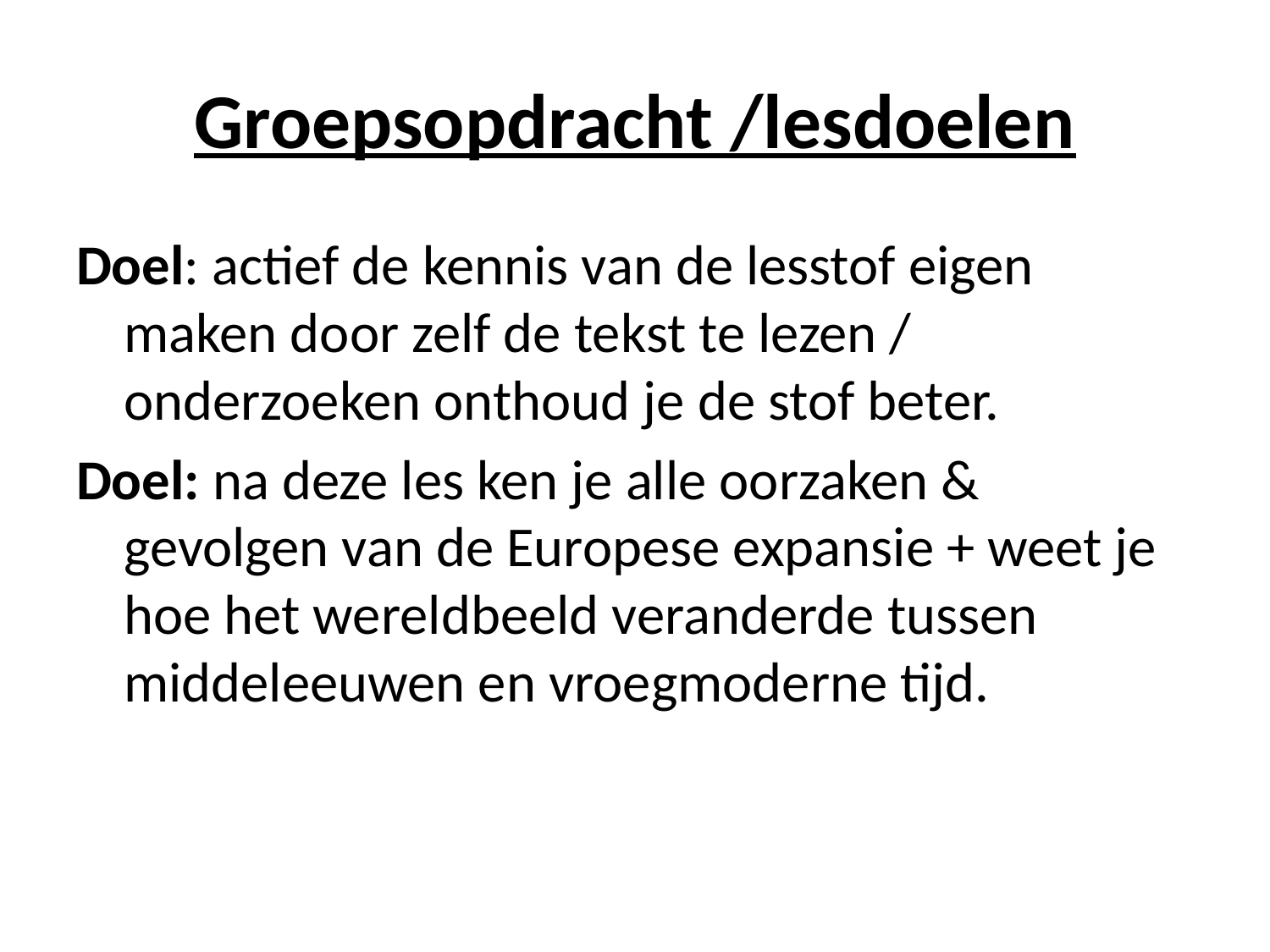

# Groepsopdracht /lesdoelen
Doel: actief de kennis van de lesstof eigen maken door zelf de tekst te lezen / onderzoeken onthoud je de stof beter.
Doel: na deze les ken je alle oorzaken & gevolgen van de Europese expansie + weet je hoe het wereldbeeld veranderde tussen middeleeuwen en vroegmoderne tijd.